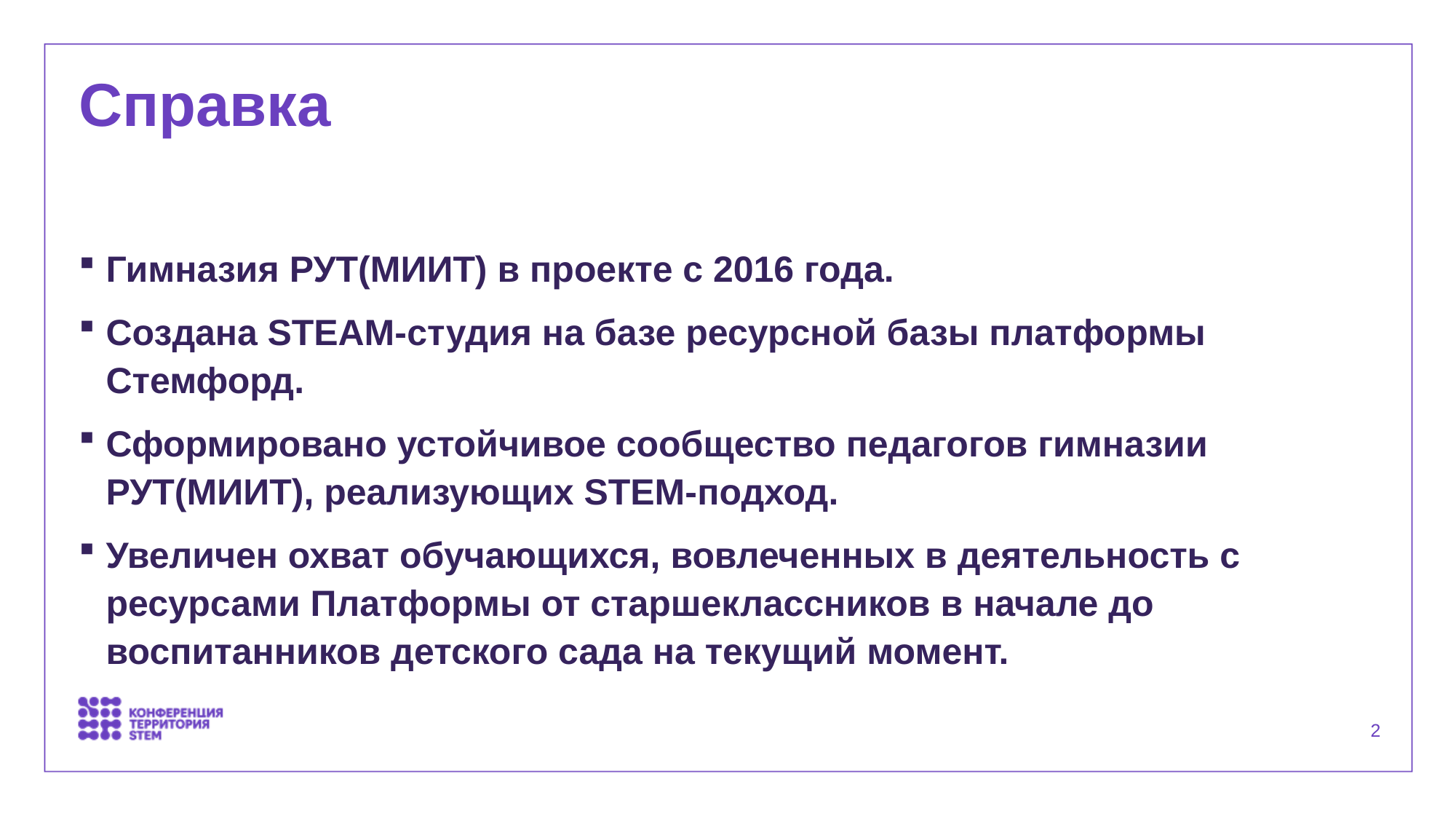

# Справка
Гимназия РУТ(МИИТ) в проекте с 2016 года.
Создана STEAM-студия на базе ресурсной базы платформы Стемфорд.
Сформировано устойчивое сообщество педагогов гимназии РУТ(МИИТ), реализующих STEM-подход.
Увеличен охват обучающихся, вовлеченных в деятельность с ресурсами Платформы от старшеклассников в начале до воспитанников детского сада на текущий момент.

2